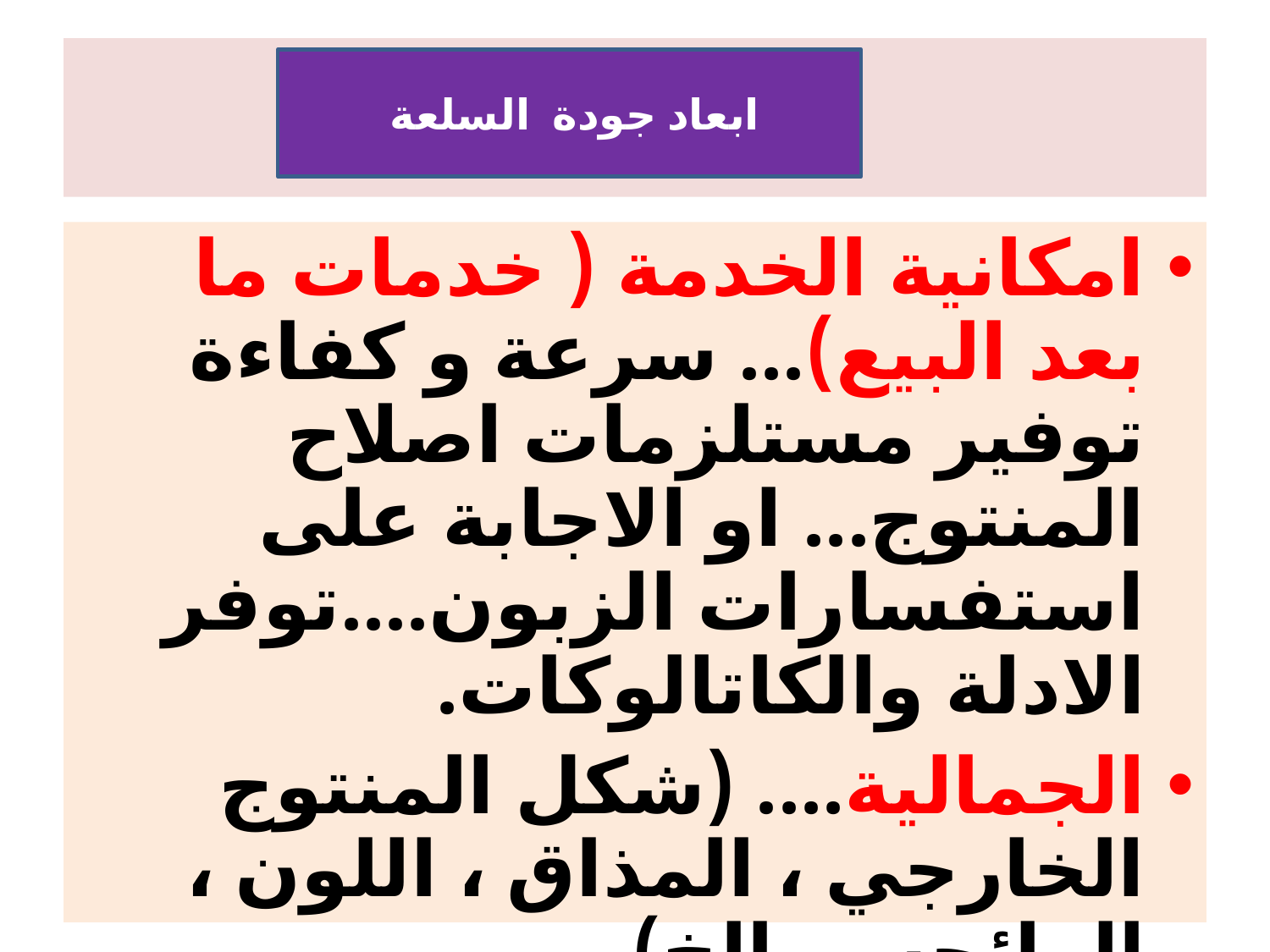

#
ابعاد جودة  السلعة
امكانية الخدمة ( خدمات ما بعد البيع)... سرعة و كفاءة توفير مستلزمات اصلاح المنتوج... او الاجابة على استفسارات الزبون....توفر الادلة والكاتالوكات.
الجمالية.... (شكل المنتوج الخارجي ، المذاق ، اللون ، الرائحه ....الخ)
الجودة المدركة .... سمعة وشهرة العلامة التجاريه